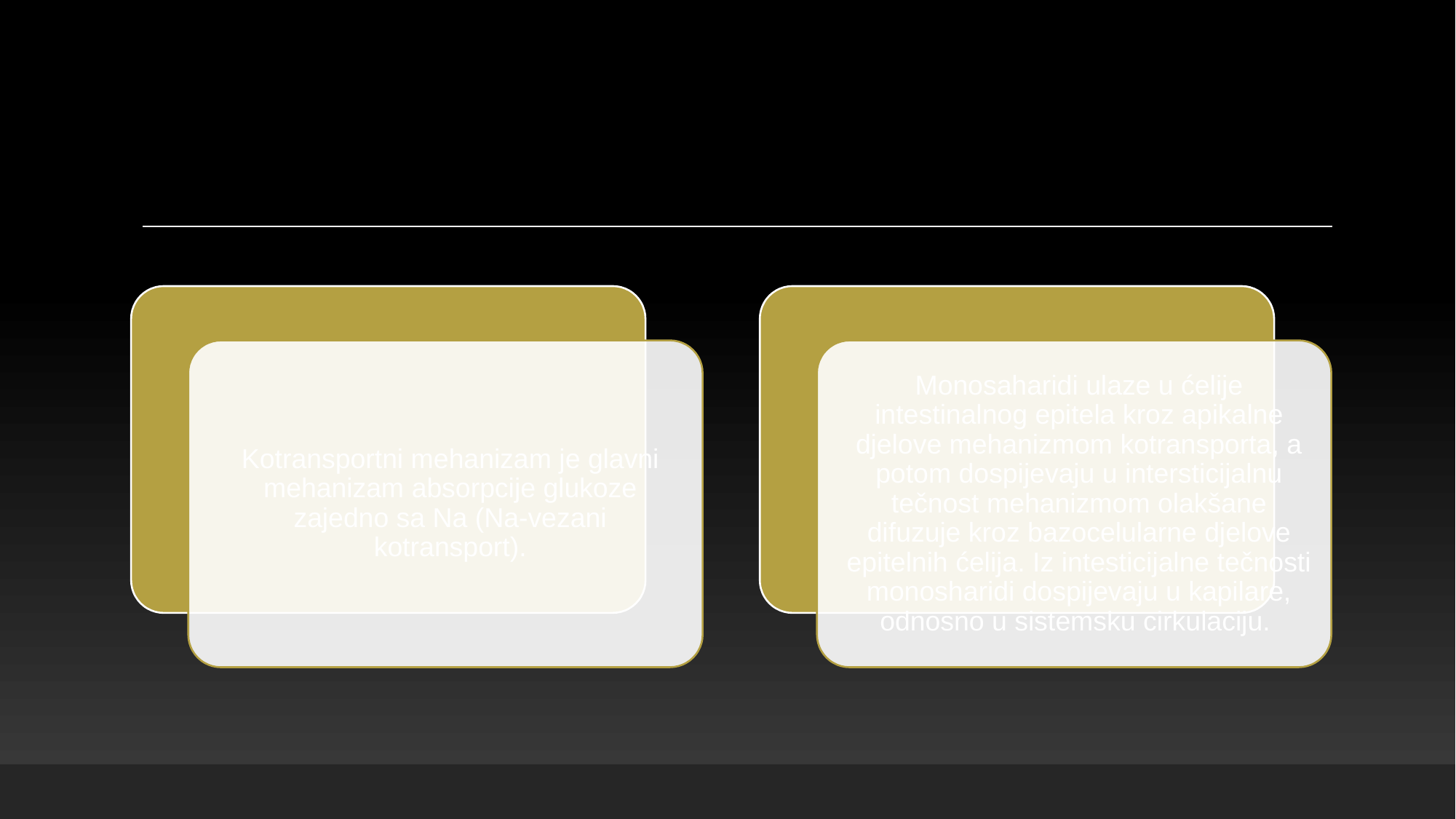

Kotransportni mehanizam je glavni mehanizam absorpcije glukoze zajedno sa Na (Na-vezani kotransport).
Monosaharidi ulaze u ćelije intestinalnog epitela kroz apikalne djelove mehanizmom kotransporta, a potom dospijevaju u intersticijalnu tečnost mehanizmom olakšane difuzuje kroz bazocelularne djelove epitelnih ćelija. Iz intesticijalne tečnosti monosharidi dospijevaju u kapilare, odnosno u sistemsku cirkulaciju.